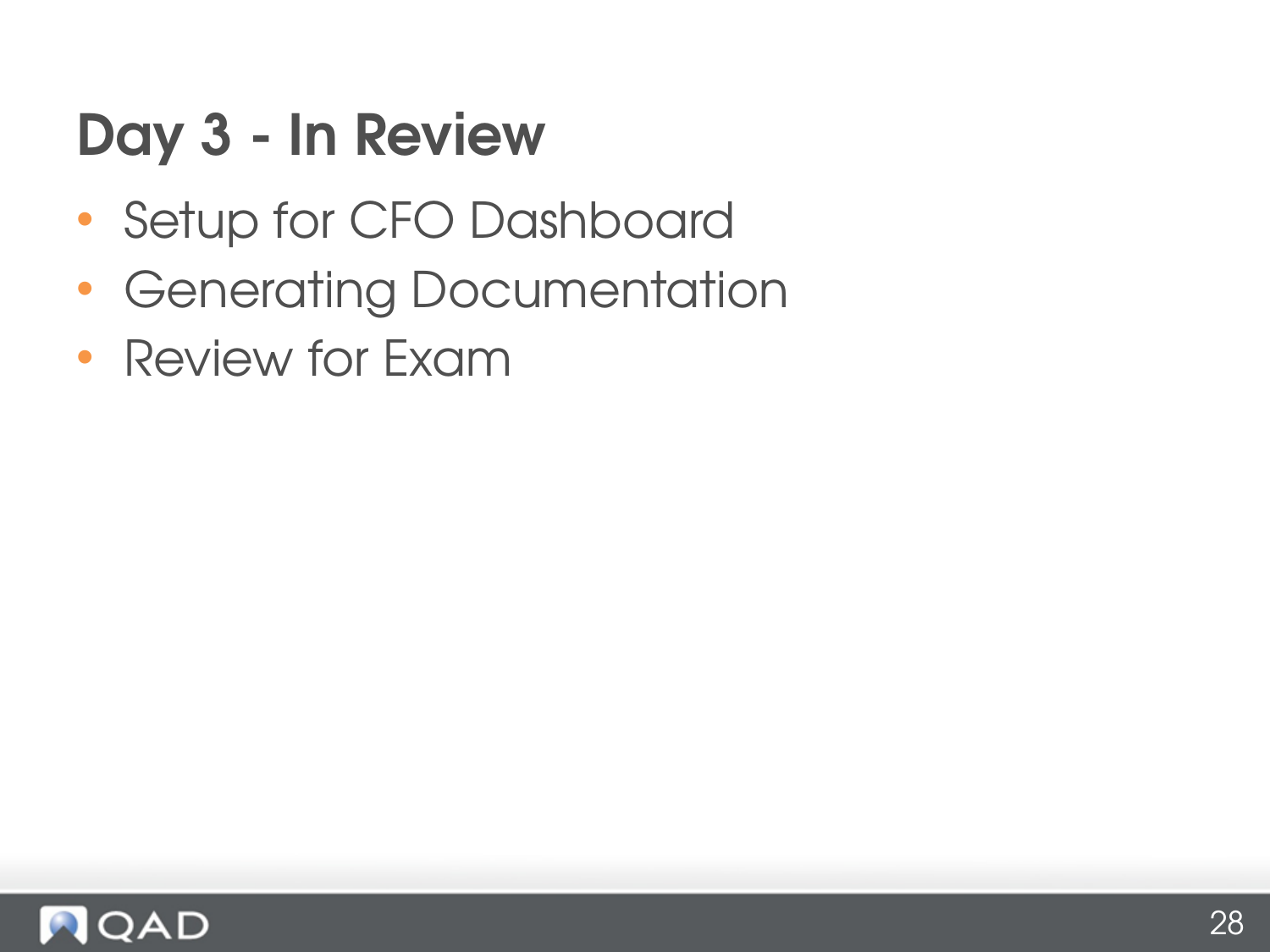

# Day 3 - In Review
Setup for CFO Dashboard
Generating Documentation
Review for Exam
28